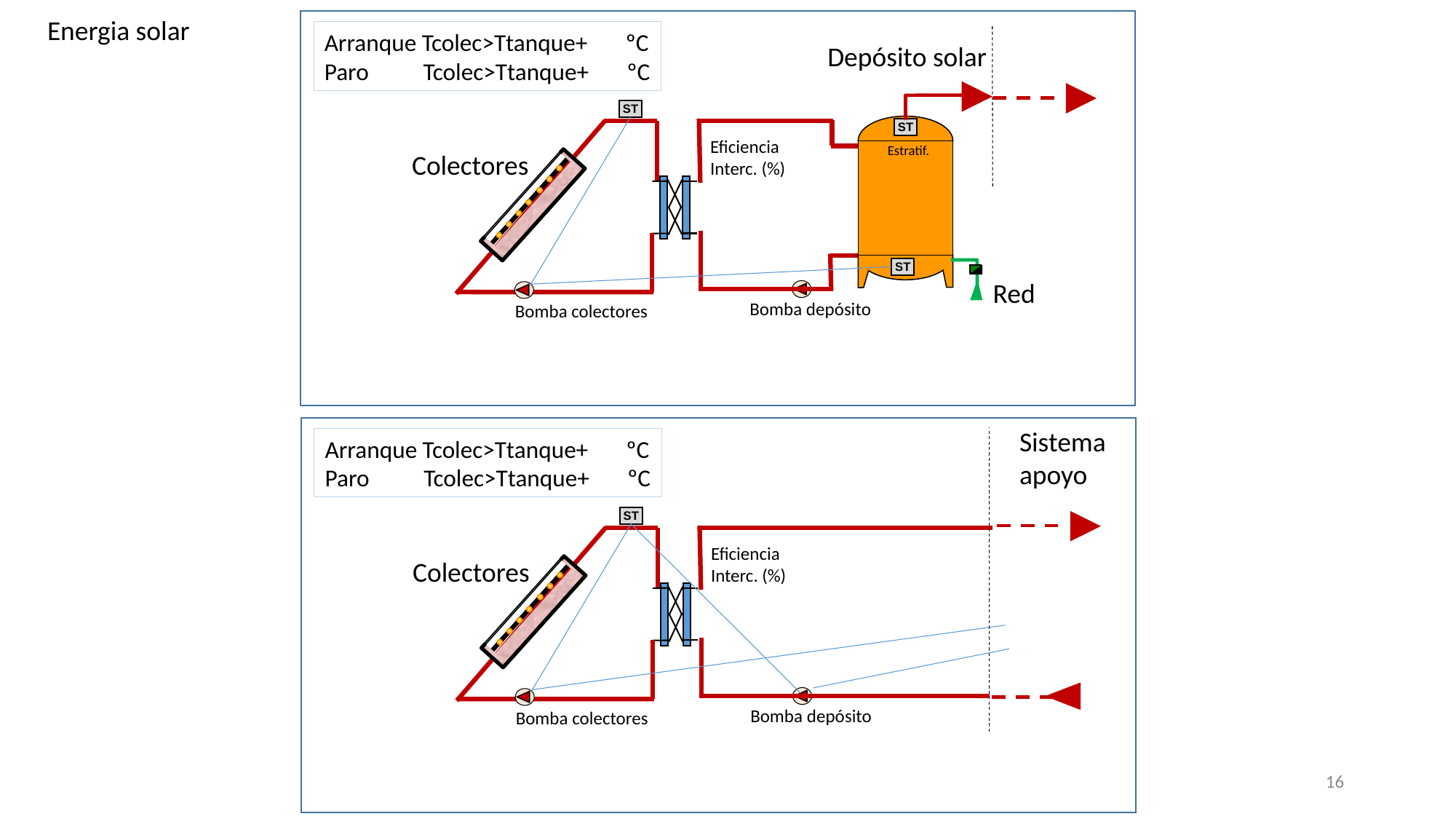

Energia solar
Arranque
Arranque Tcolec>Ttanque+       ºC
Paro          Tcolec>Ttanque+       ºC
Depósito solar

ST

ST
Estratif.
ST
Eficiencia
Interc. (%)
Colectores

Red

Bomba depósito
Bomba colectores
Arranque
Sistema
apoyo
Arranque Tcolec>Ttanque+       ºC
Paro          Tcolec>Ttanque+       ºC
ST

Eficiencia
Interc. (%)
Colectores

Bomba depósito
Bomba colectores
16